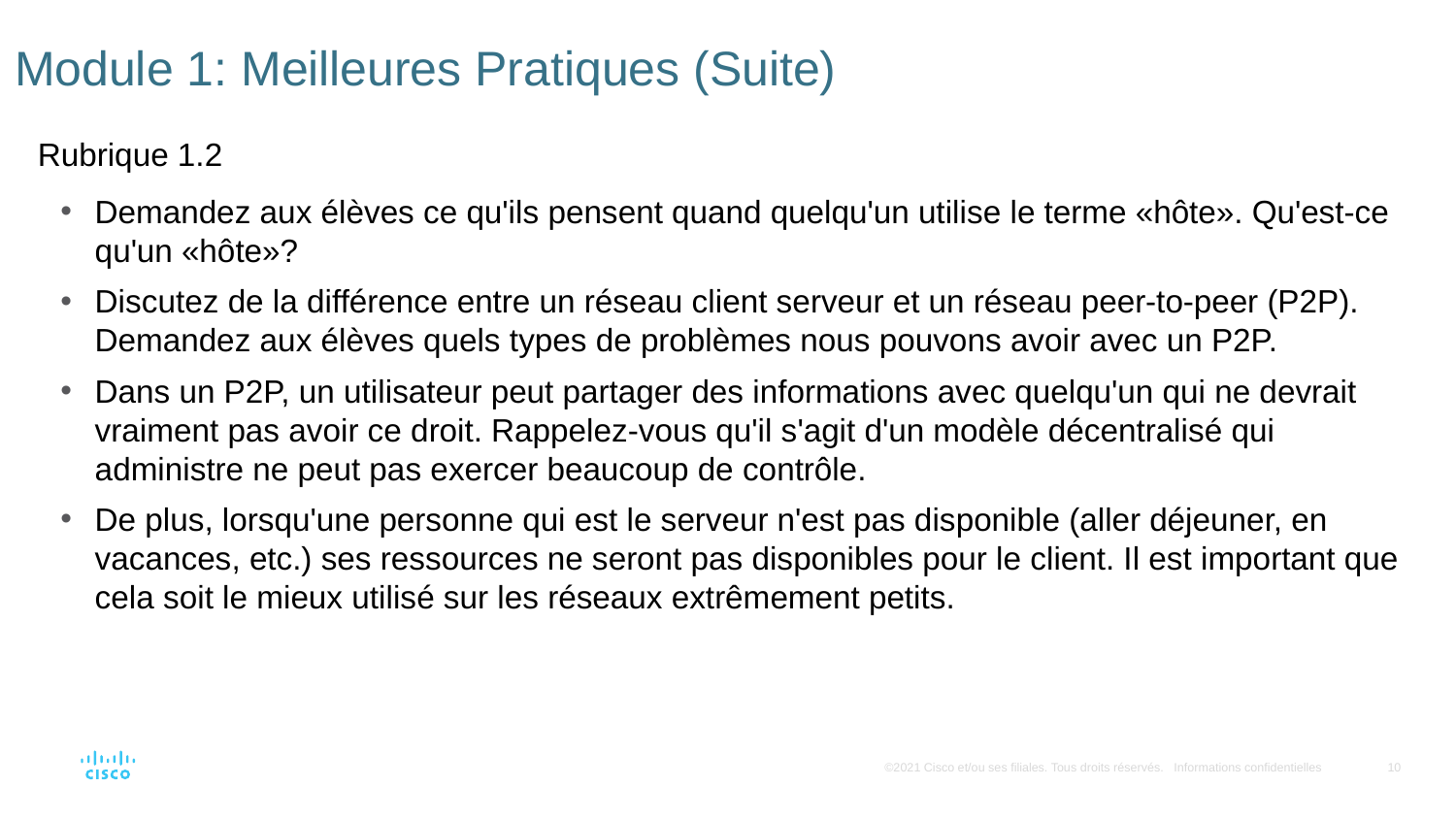

# Module 1: Meilleures Pratiques (Suite)
Rubrique 1.2
Demandez aux élèves ce qu'ils pensent quand quelqu'un utilise le terme «hôte». Qu'est-ce qu'un «hôte»?
Discutez de la différence entre un réseau client serveur et un réseau peer-to-peer (P2P). Demandez aux élèves quels types de problèmes nous pouvons avoir avec un P2P.
Dans un P2P, un utilisateur peut partager des informations avec quelqu'un qui ne devrait vraiment pas avoir ce droit. Rappelez-vous qu'il s'agit d'un modèle décentralisé qui administre ne peut pas exercer beaucoup de contrôle.
De plus, lorsqu'une personne qui est le serveur n'est pas disponible (aller déjeuner, en vacances, etc.) ses ressources ne seront pas disponibles pour le client. Il est important que cela soit le mieux utilisé sur les réseaux extrêmement petits.